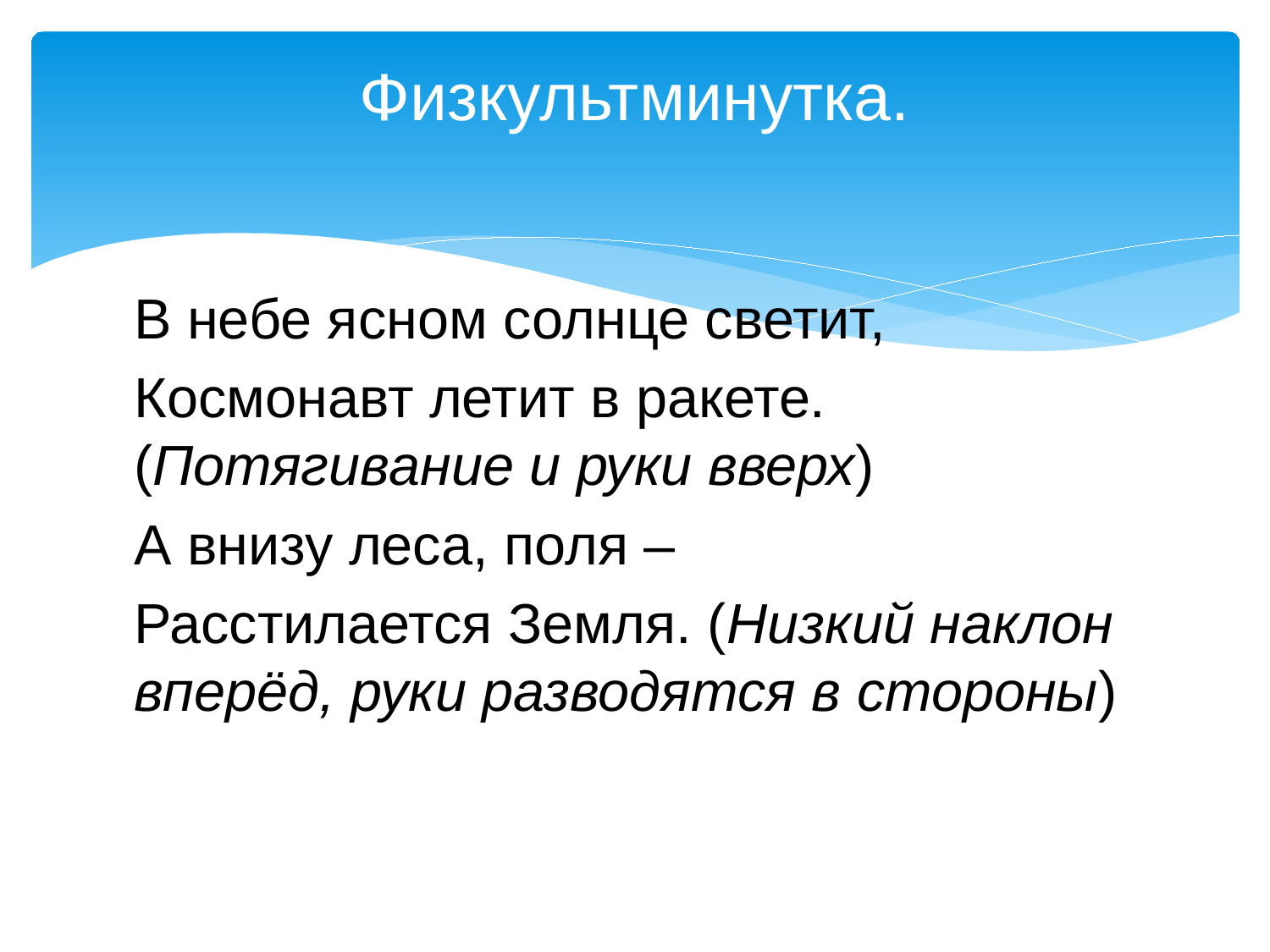

# Физкультминутка.
В небе ясном солнце светит,
Космонавт летит в ракете. (Потягивание и руки вверх)
А внизу леса, поля –
Расстилается Земля. (Низкий наклон вперёд, руки разводятся в стороны)